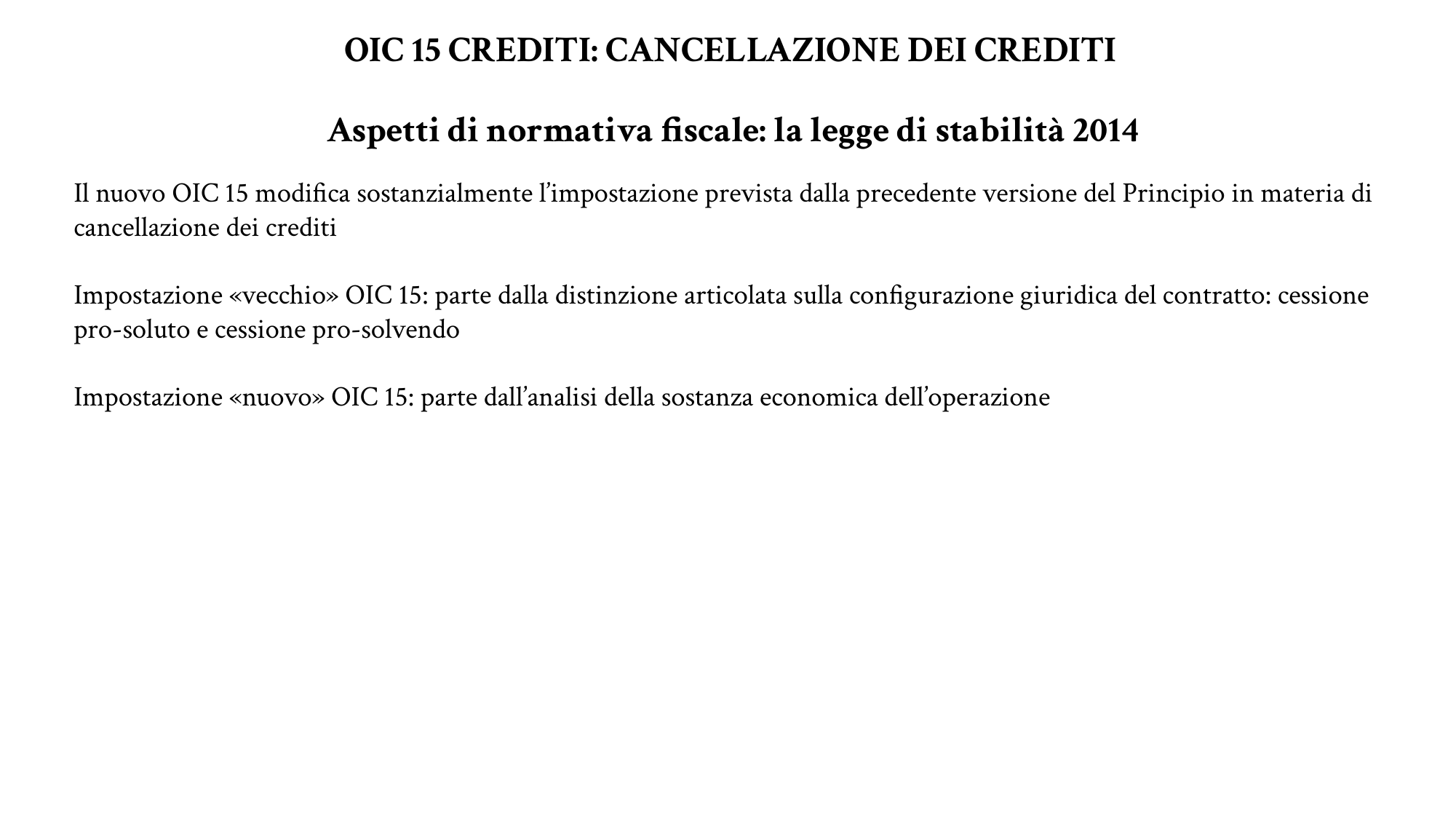

OIC 15 CREDITI: CANCELLAZIONE DEI CREDITI
Aspetti di normativa fiscale: la legge di stabilità 2014
Il nuovo OIC 15 modifica sostanzialmente l’impostazione prevista dalla precedente versione del Principio in materia di cancellazione dei crediti

Impostazione «vecchio» OIC 15: parte dalla distinzione articolata sulla configurazione giuridica del contratto: cessione pro-soluto e cessione pro-solvendo

Impostazione «nuovo» OIC 15: parte dall’analisi della sostanza economica dell’operazione